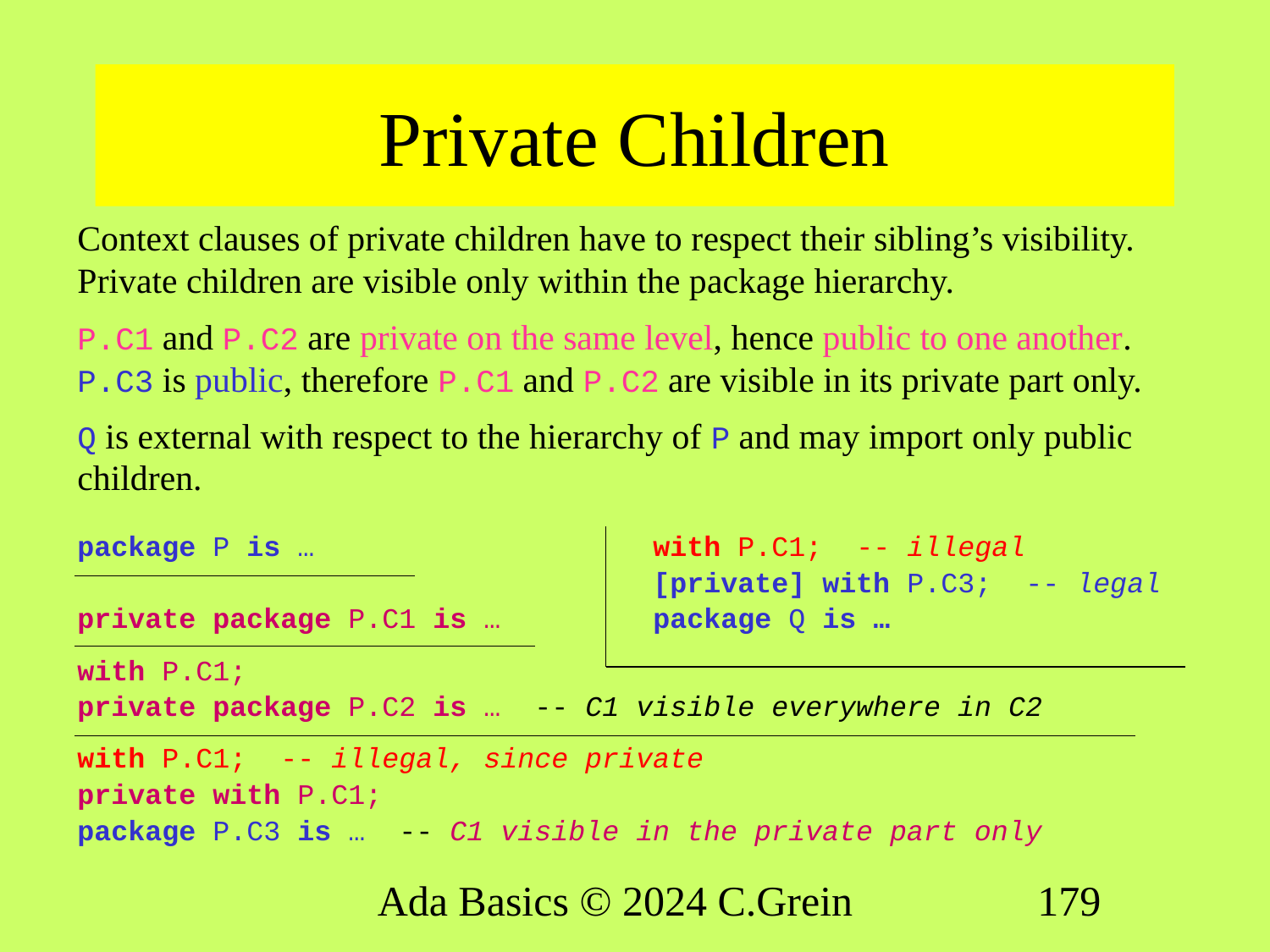

# Private Children
Context clauses of private children have to respect their sibling’s visibility. Private children are visible only within the package hierarchy.
P.C1 and P.C2 are private on the same level, hence public to one another.
P.C3 is public, therefore P.C1 and P.C2 are visible in its private part only.
Q is external with respect to the hierarchy of P and may import only public children.

package P is …                    with P.C1;  -- illegal
                                  [private] with P.C3;  -- legal
private package P.C1 is …         package Q is …

with P.C1;
private package P.C2 is …  -- C1 visible everywhere in C2

with P.C1;  -- illegal, since private
private with P.C1;
package P.C3 is …  -- C1 visible in the private part only
Ada Basics © 2024 C.Grein
179